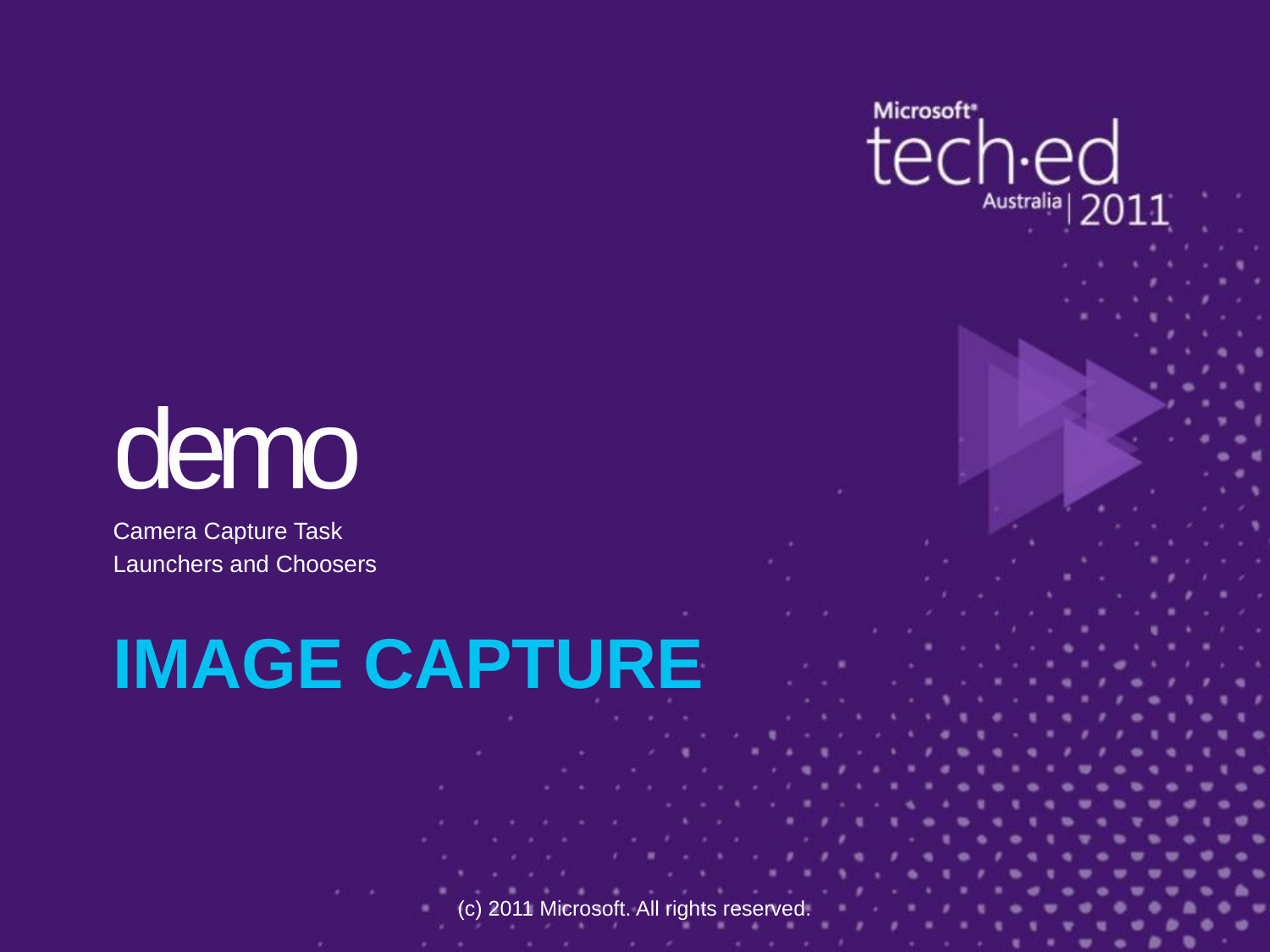

demo
Camera Capture Task
Launchers and Choosers
# Image Capture

(c) 2011 Microsoft. All rights reserved.